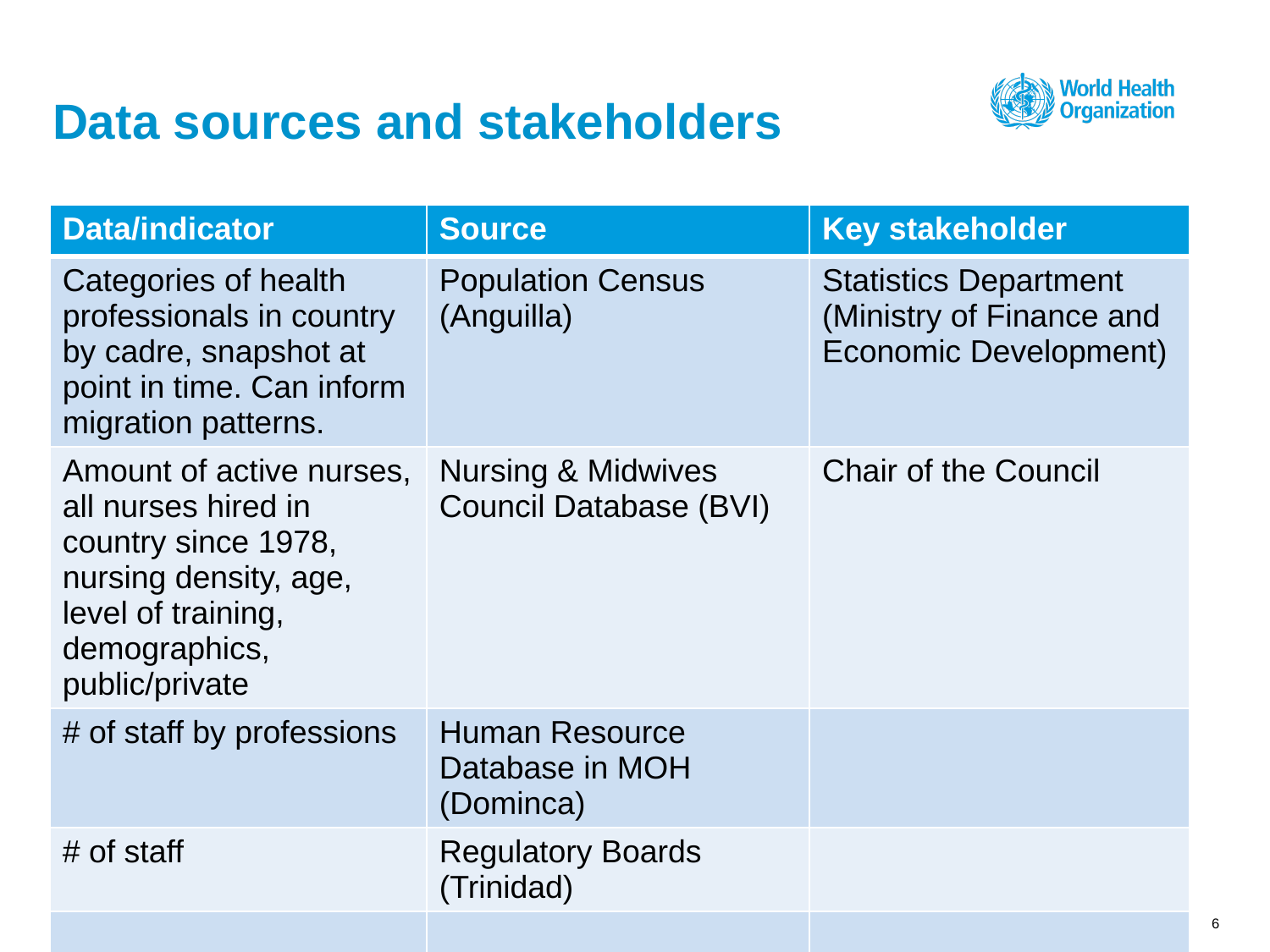

# Data sources and stakeholders

| Data/indicator | Source | Key stakeholder |
| --- | --- | --- |
| Categories of health professionals in country by cadre, snapshot at point in time. Can inform migration patterns. | Population Census (Anguilla) | Statistics Department (Ministry of Finance and Economic Development) |
| Amount of active nurses, all nurses hired in country since 1978, nursing density, age, level of training, demographics, public/private | Nursing & Midwives Council Database (BVI) | Chair of the Council |
| # of staff by professions | Human Resource Database in MOH (Dominca) |  |
| # of staff | Regulatory Boards (Trinidad) |  |
|  |  |  |
|  |  |  |
|  |  |  |
|  |  |  |
|  |  |  |
6